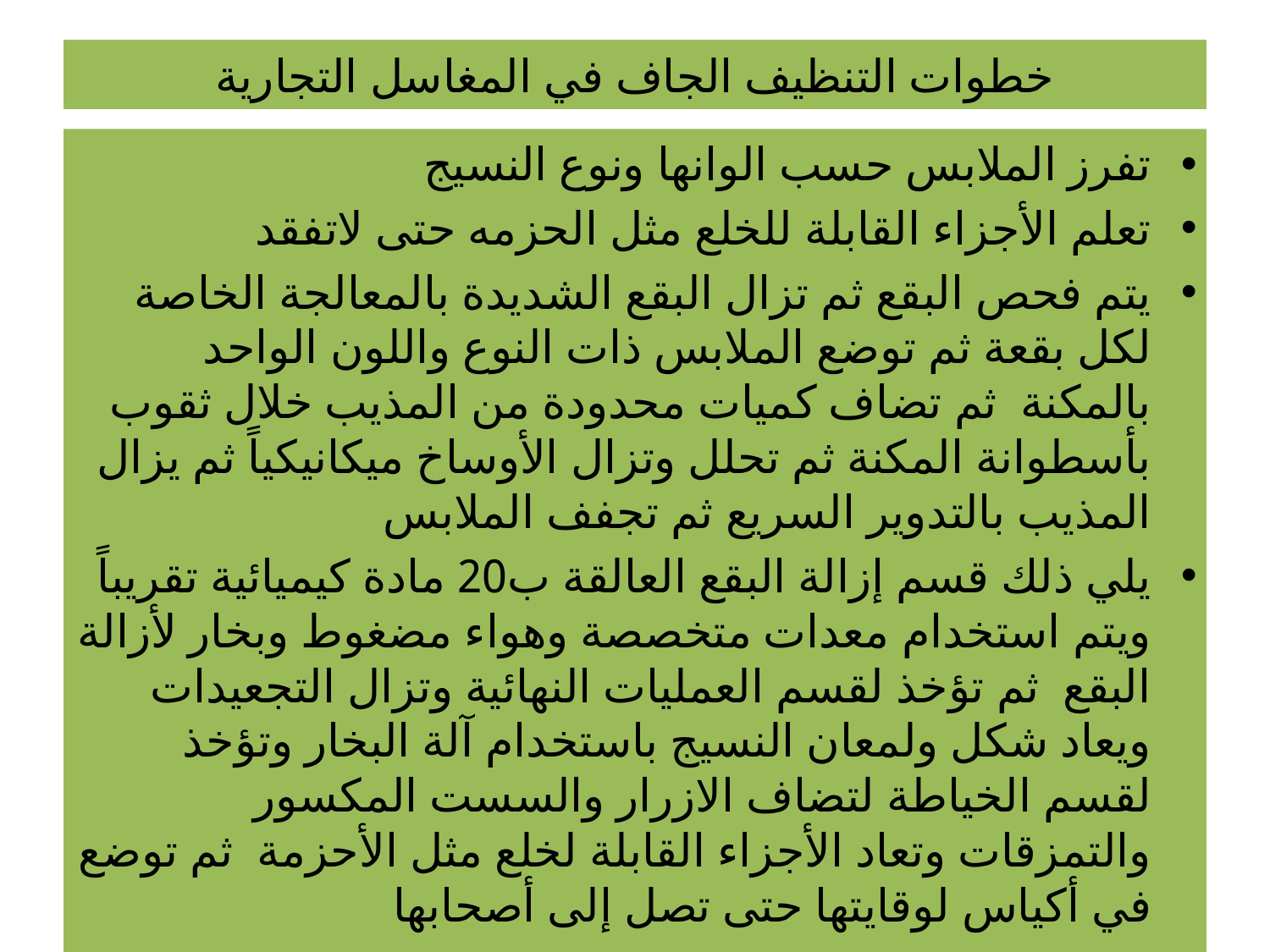

# خطوات التنظيف الجاف في المغاسل التجارية
تفرز الملابس حسب الوانها ونوع النسيج
تعلم الأجزاء القابلة للخلع مثل الحزمه حتى لاتفقد
يتم فحص البقع ثم تزال البقع الشديدة بالمعالجة الخاصة لكل بقعة ثم توضع الملابس ذات النوع واللون الواحد بالمكنة  ثم تضاف كميات محدودة من المذيب خلال ثقوب بأسطوانة المكنة ثم تحلل وتزال الأوساخ ميكانيكياً ثم يزال المذيب بالتدوير السريع ثم تجفف الملابس
يلي ذلك قسم إزالة البقع العالقة ب20 مادة كيميائية تقريباً ويتم استخدام معدات متخصصة وهواء مضغوط وبخار لأزالة البقع  ثم تؤخذ لقسم العمليات النهائية وتزال التجعيدات ويعاد شكل ولمعان النسيج باستخدام آلة البخار وتؤخذ لقسم الخياطة لتضاف الازرار والسست المكسور والتمزقات وتعاد الأجزاء القابلة لخلع مثل الأحزمة  ثم توضع في أكياس لوقايتها حتى تصل إلى أصحابها